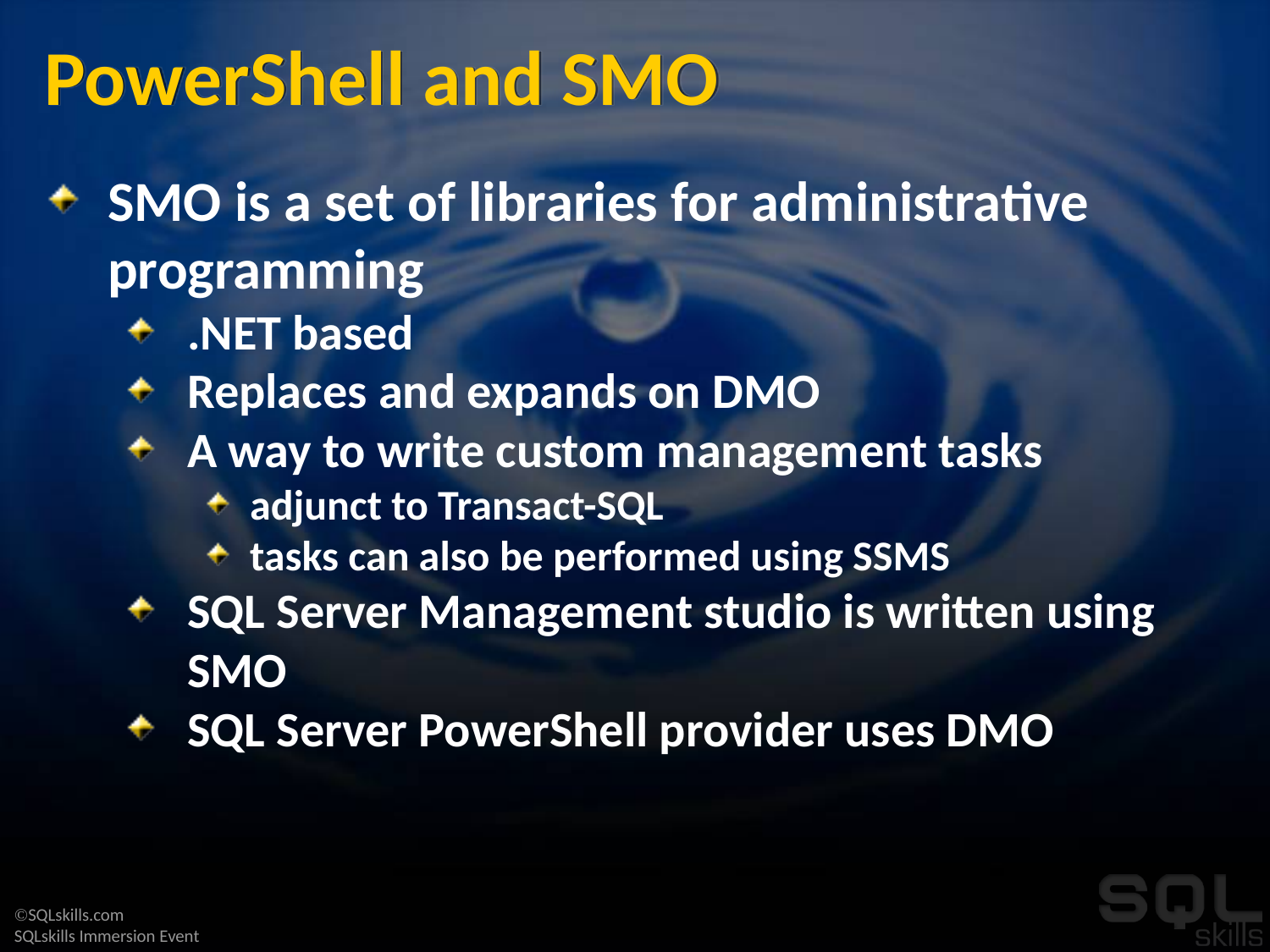

# PowerShell and SMO
SMO is a set of libraries for administrative programming
.NET based
Replaces and expands on DMO
A way to write custom management tasks
adjunct to Transact-SQL
tasks can also be performed using SSMS
SQL Server Management studio is written using SMO
SQL Server PowerShell provider uses DMO